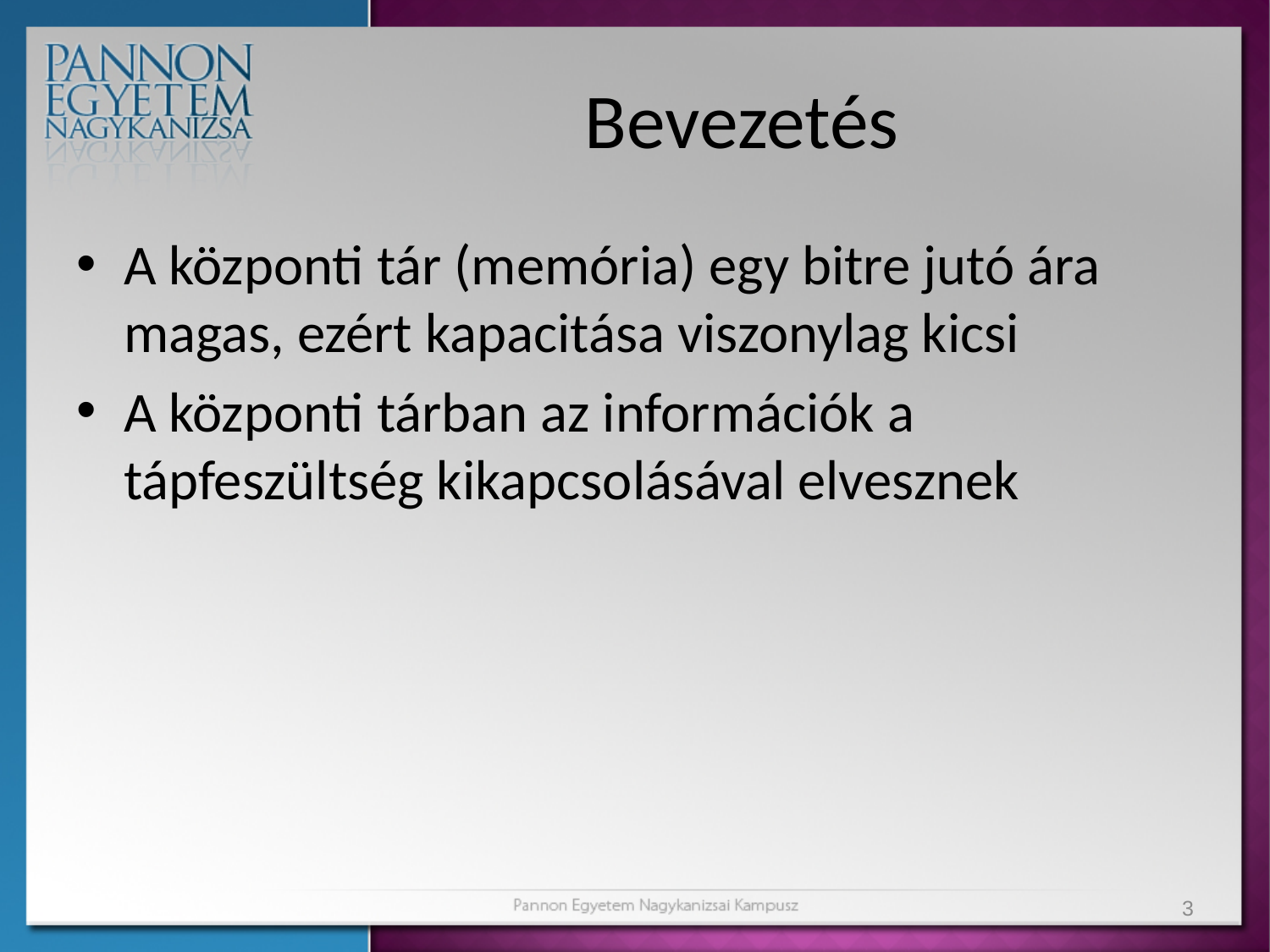

# Bevezetés
A központi tár (memória) egy bitre jutó ára magas, ezért kapacitása viszonylag kicsi
A központi tárban az információk a tápfeszültség kikapcsolásával elvesznek
3